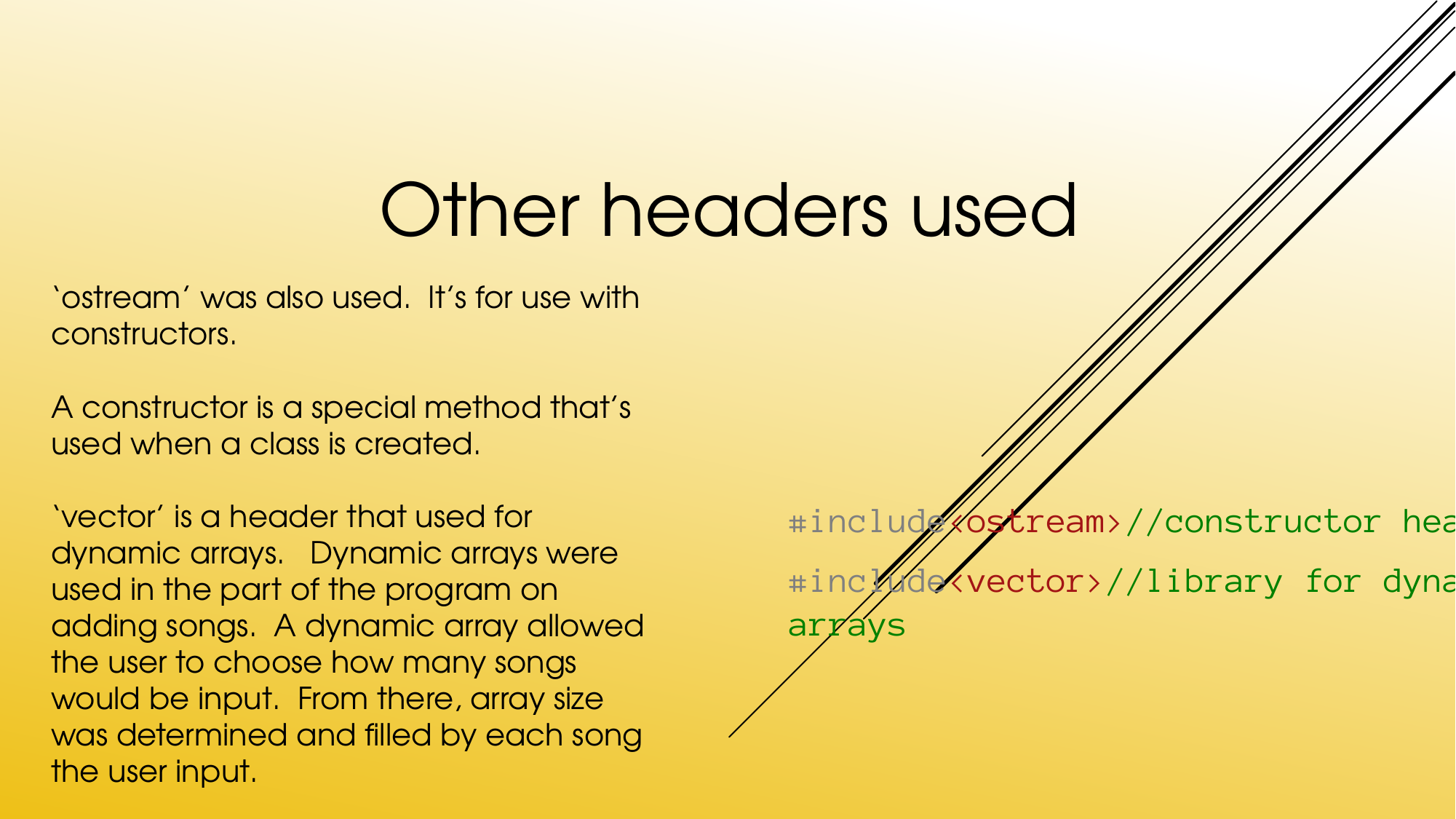

# Other headers used
‘ostream’ was also used.  It’s for use with constructors.

A constructor is a special method that’s used when a class is created.

‘vector’ is a header that used for dynamic arrays.   Dynamic arrays were used in the part of the program on adding songs.  A dynamic array allowed the user to choose how many songs would be input.  From there, array size was determined and filled by each song the user input.
#include<ostream>//constructor header
#include<vector>//library for dynamic arrays